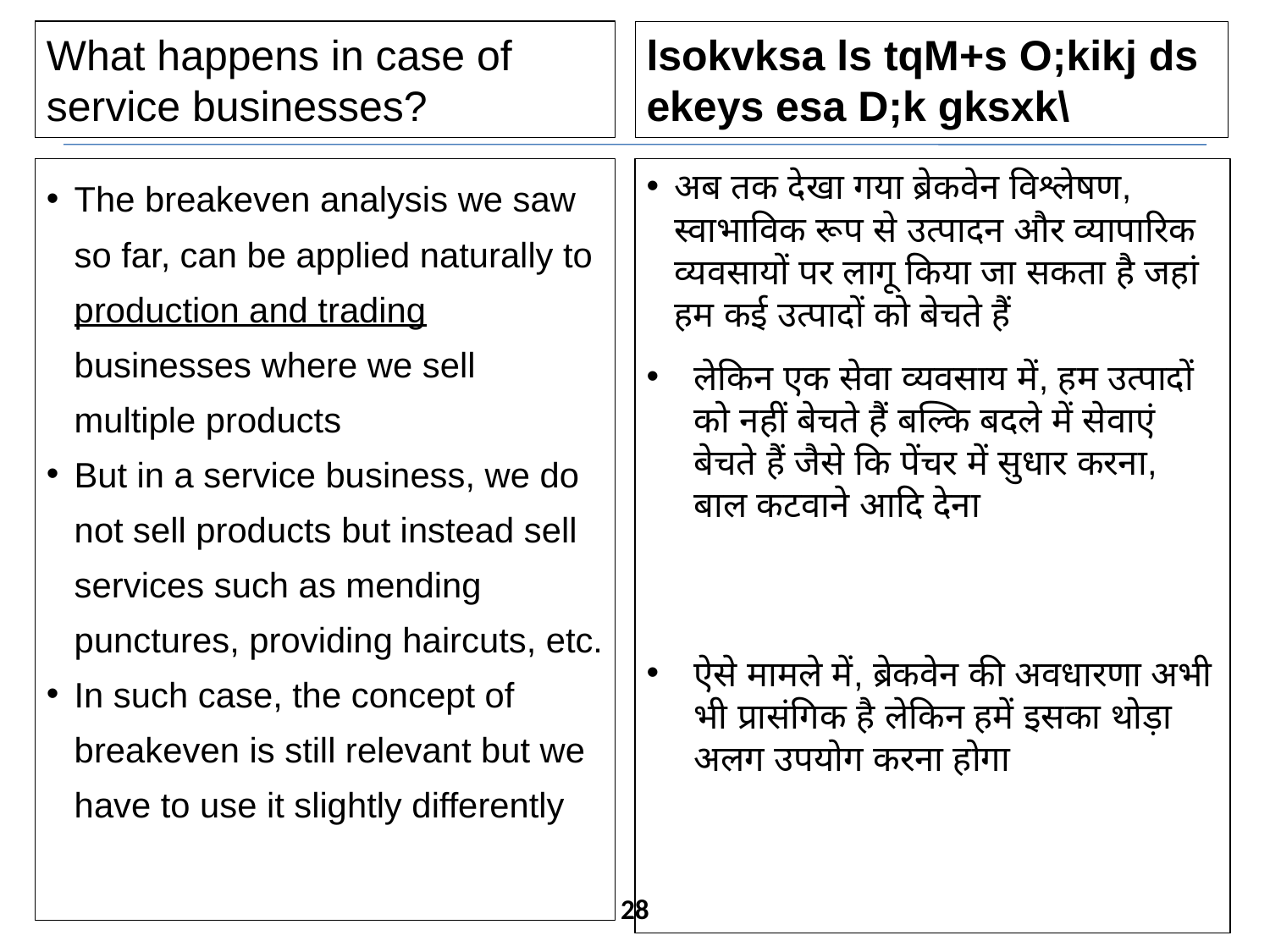

What happens in case of service businesses?
lsokvksa ls tqM+s O;kikj ds ekeys esa D;k gksxk\
अब तक देखा गया ब्रेकवेन विश्लेषण, स्वाभाविक रूप से उत्पादन और व्यापारिक व्यवसायों पर लागू किया जा सकता है जहां हम कई उत्पादों को बेचते हैं
लेकिन एक सेवा व्यवसाय में, हम उत्पादों को नहीं बेचते हैं बल्कि बदले में सेवाएं बेचते हैं जैसे कि पेंचर में सुधार करना, बाल कटवाने आदि देना

ऐसे मामले में, ब्रेकवेन की अवधारणा अभी भी प्रासंगिक है लेकिन हमें इसका थोड़ा अलग उपयोग करना होगा

The breakeven analysis we saw so far, can be applied naturally to production and trading businesses where we sell multiple products
But in a service business, we do not sell products but instead sell services such as mending punctures, providing haircuts, etc.
In such case, the concept of breakeven is still relevant but we have to use it slightly differently

28